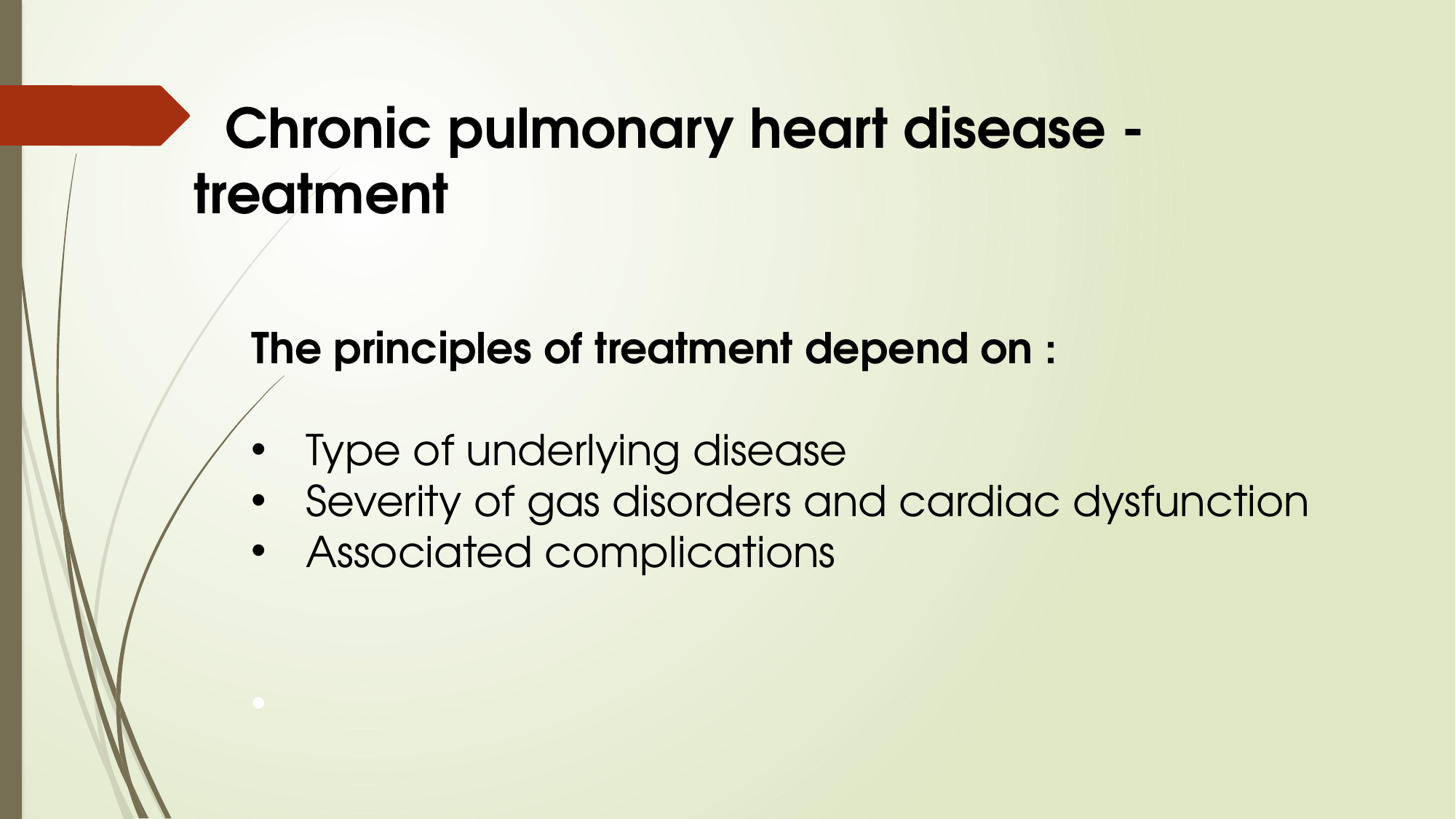

Chronic pulmonary heart disease - treatment
The principles of treatment depend on :

Type of underlying disease
Severity of gas disorders and cardiac dysfunction
Associated complications